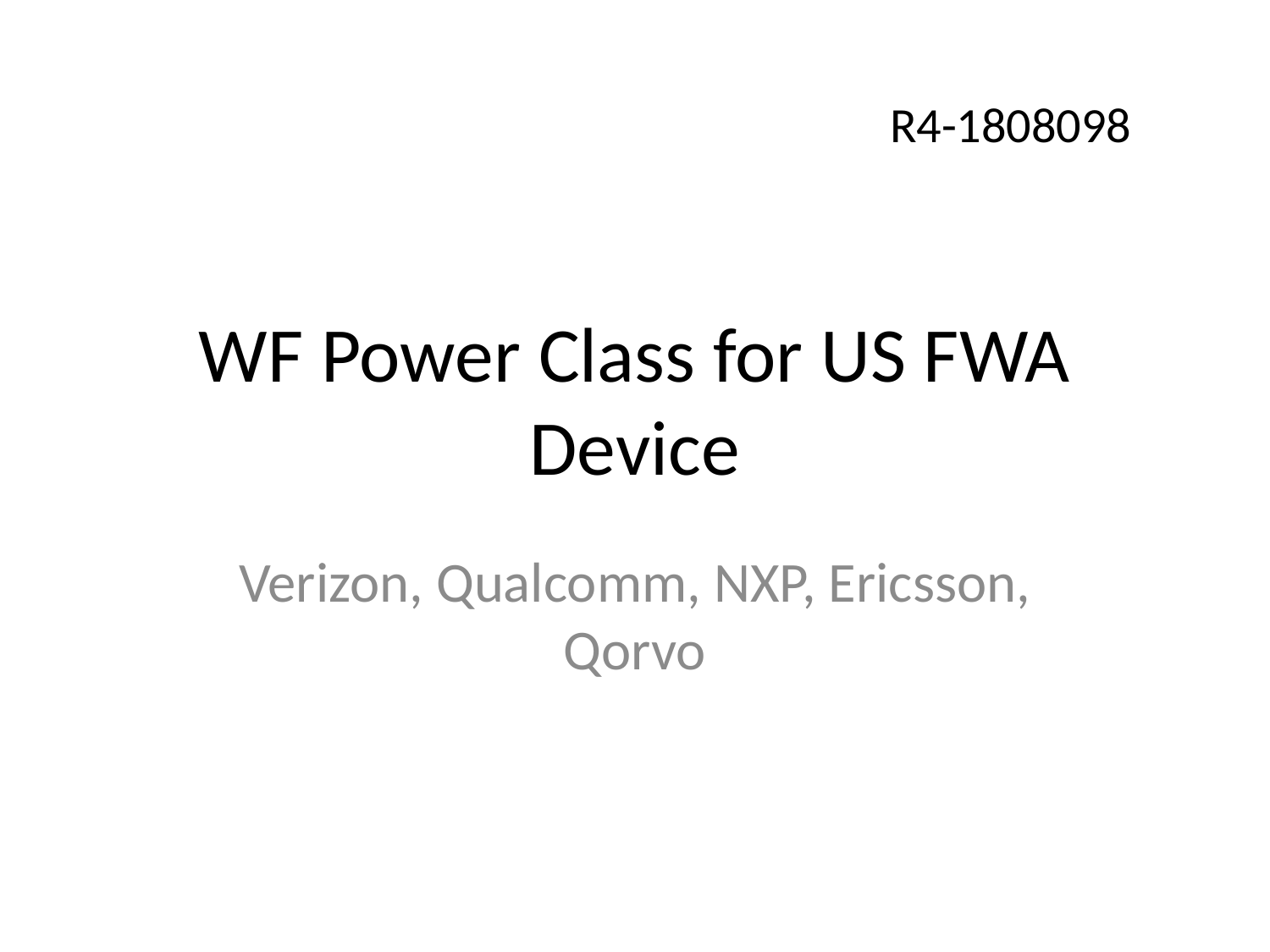

R4-1808098
# WF Power Class for US FWA Device
Verizon, Qualcomm, NXP, Ericsson, Qorvo